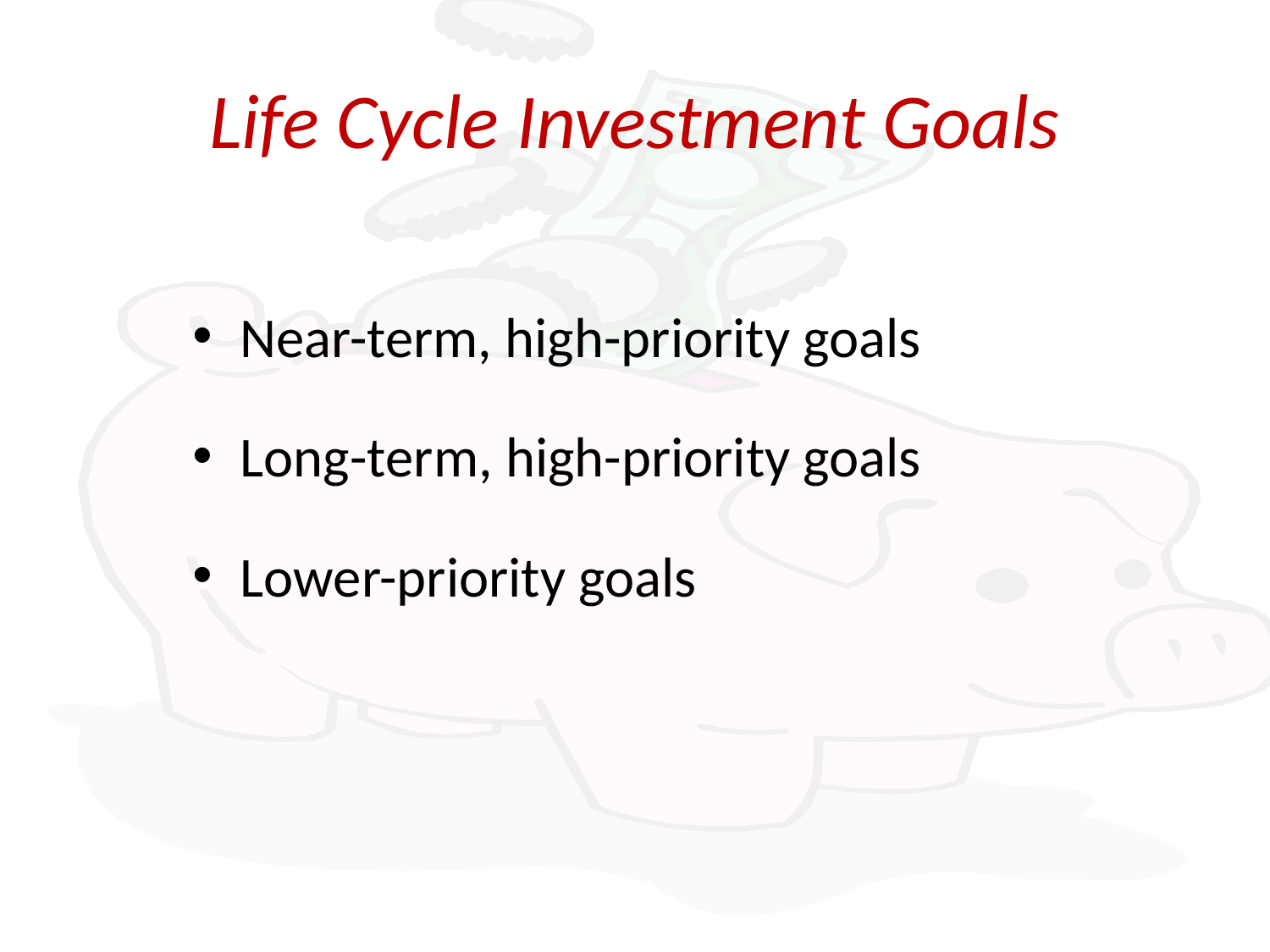

# Life Cycle Investment Goals
Near-term, high-priority goals
Long-term, high-priority goals
Lower-priority goals